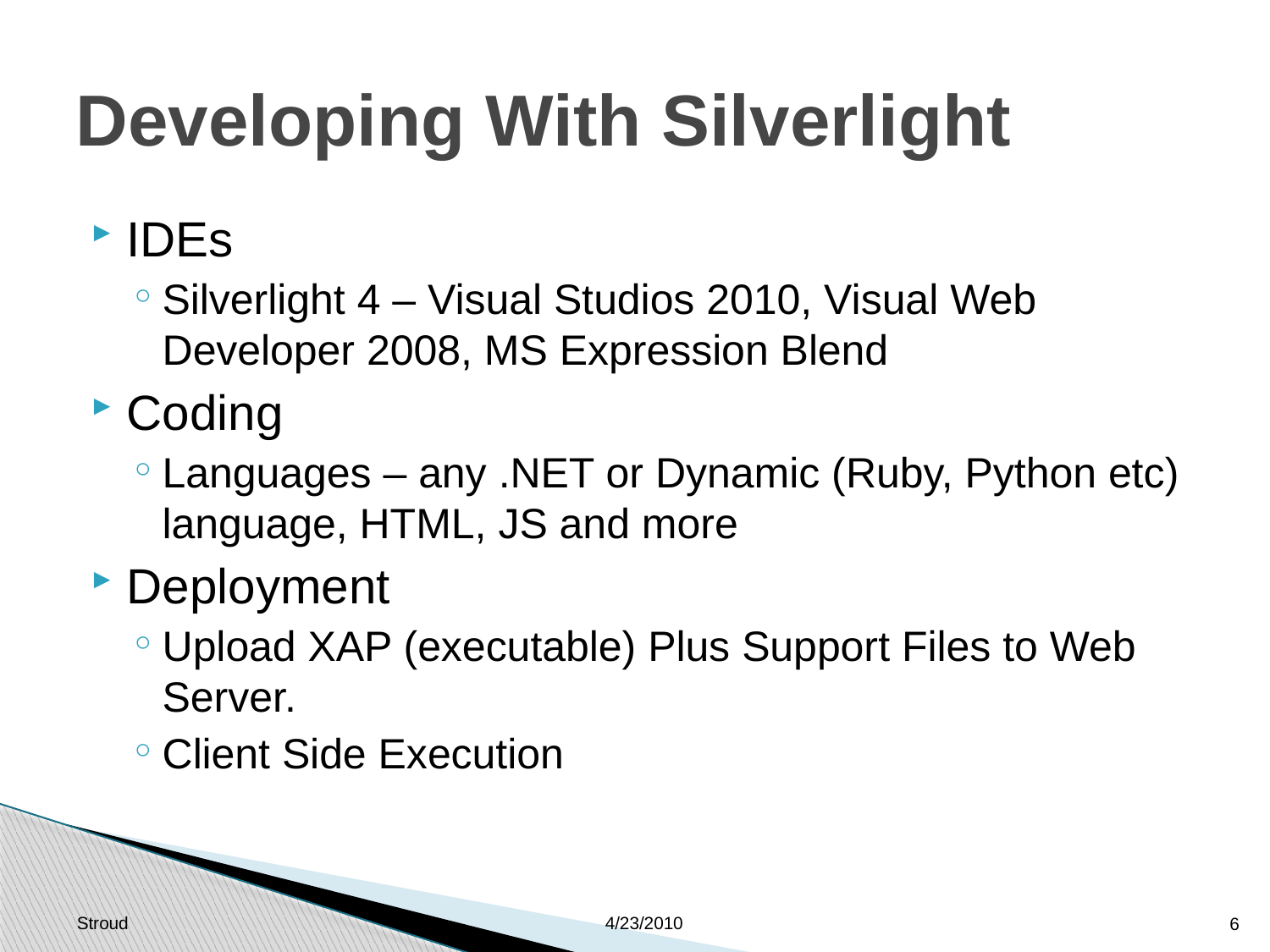

# Developing With Silverlight
IDEs
Silverlight 4 – Visual Studios 2010, Visual Web Developer 2008, MS Expression Blend
Coding
Languages – any .NET or Dynamic (Ruby, Python etc) language, HTML, JS and more
Deployment
Upload XAP (executable) Plus Support Files to Web Server.
Client Side Execution
Stroud
4/23/2010
6